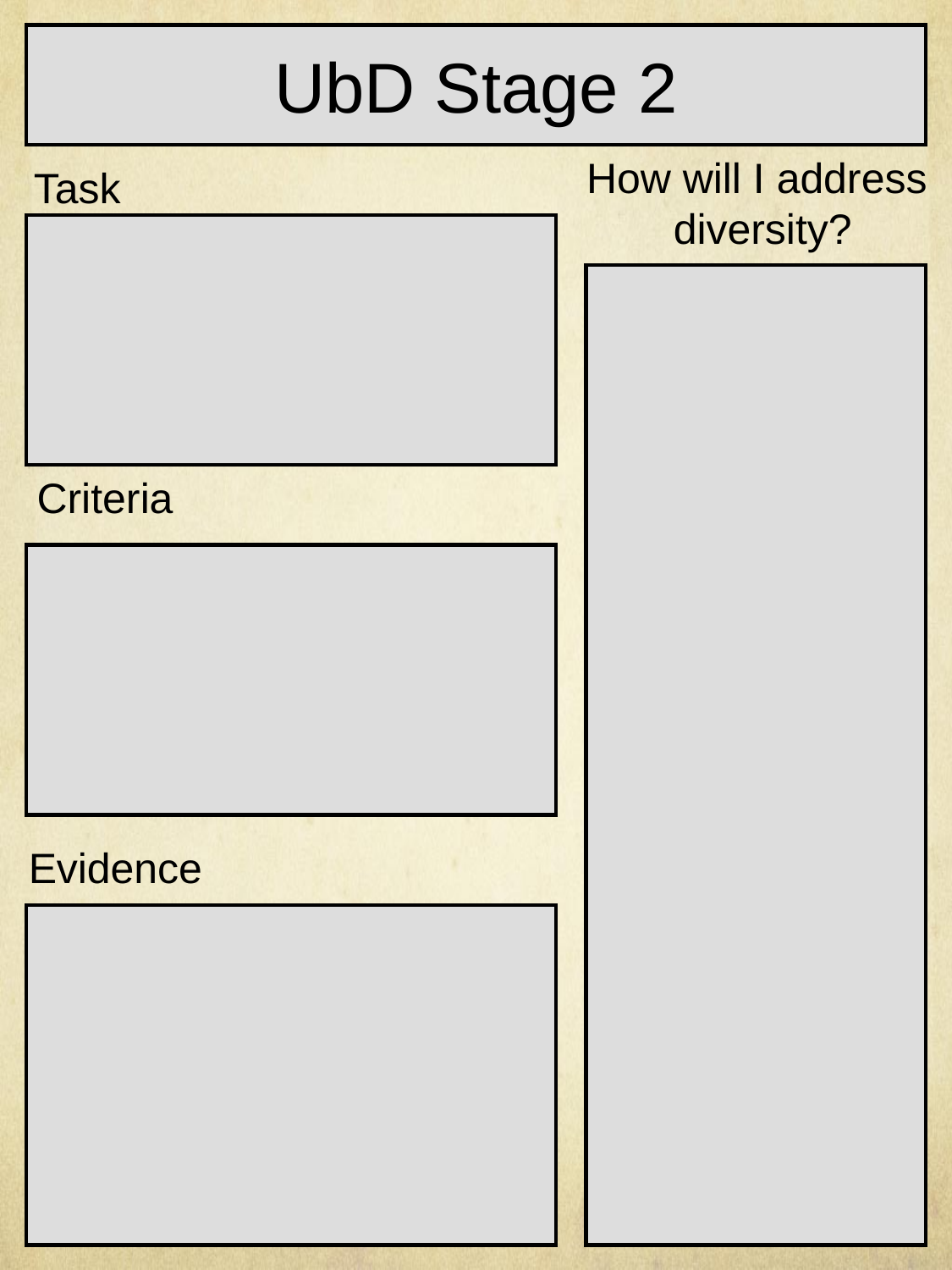

UbD Stage 2
How will I address
diversity?
Task

Criteria

Evidence